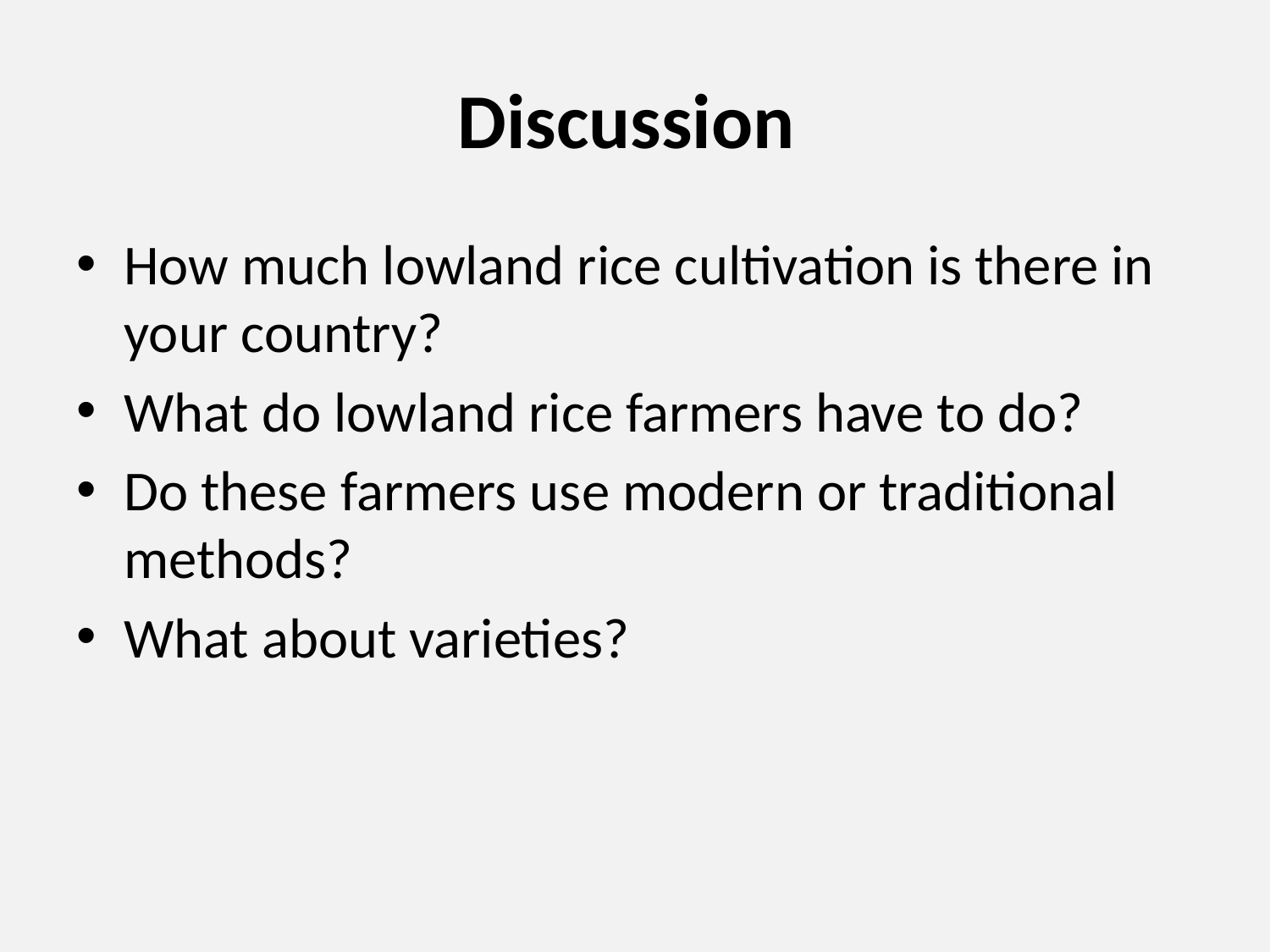

# Discussion
How much lowland rice cultivation is there in your country?
What do lowland rice farmers have to do?
Do these farmers use modern or traditional methods?
What about varieties?